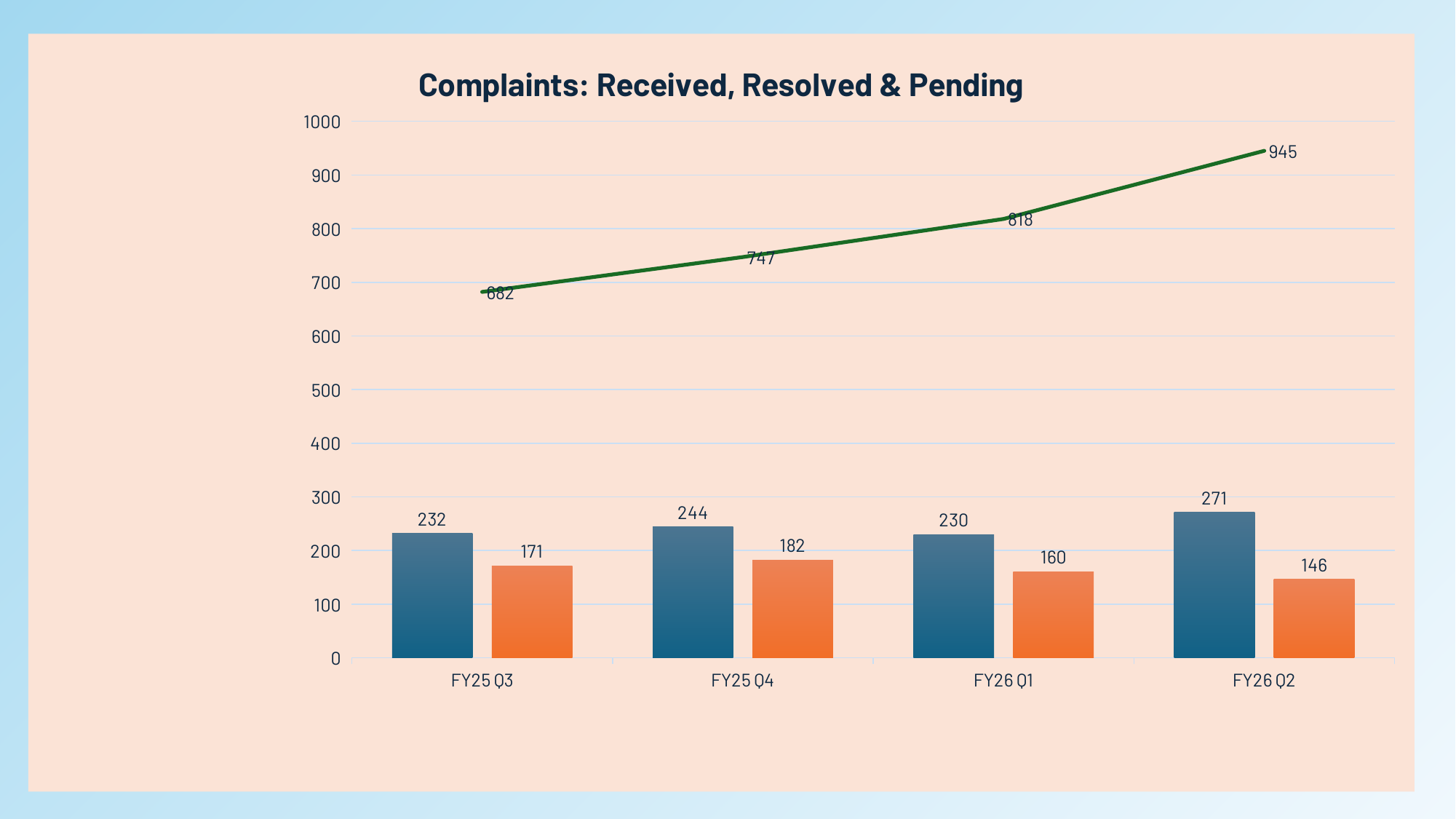

### Chart: Complaints: Received, Resolved & Pending

| Category | New Complaints Received | Complaints Resolved | Total Pending Complaints |
|---|---|---|---|
| FY25 Q3 | 232.0 | 171.0 | 682.0 |
| FY25 Q4 | 244.0 | 182.0 | 747.0 |
| FY26 Q1 | 230.0 | 160.0 | 818.0 |
| FY26 Q2 | 271.0 | 146.0 | 945.0 |